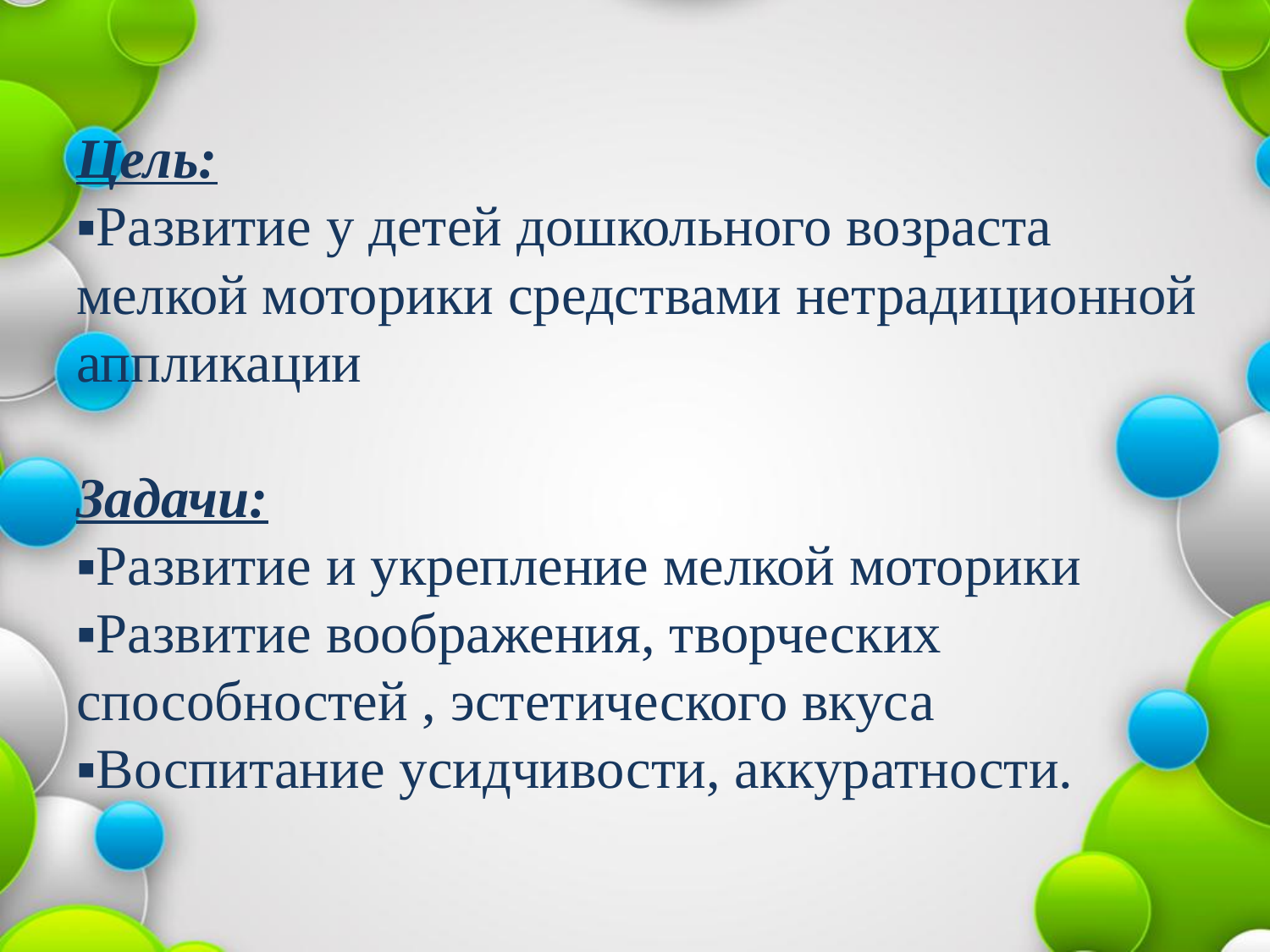

# Цель: ▪Развитие у детей дошкольного возраста мелкой моторики средствами нетрадиционной аппликации Задачи: ▪Развитие и укрепление мелкой моторики ▪Развитие воображения, творческих способностей , эстетического вкуса ▪Воспитание усидчивости, аккуратности.